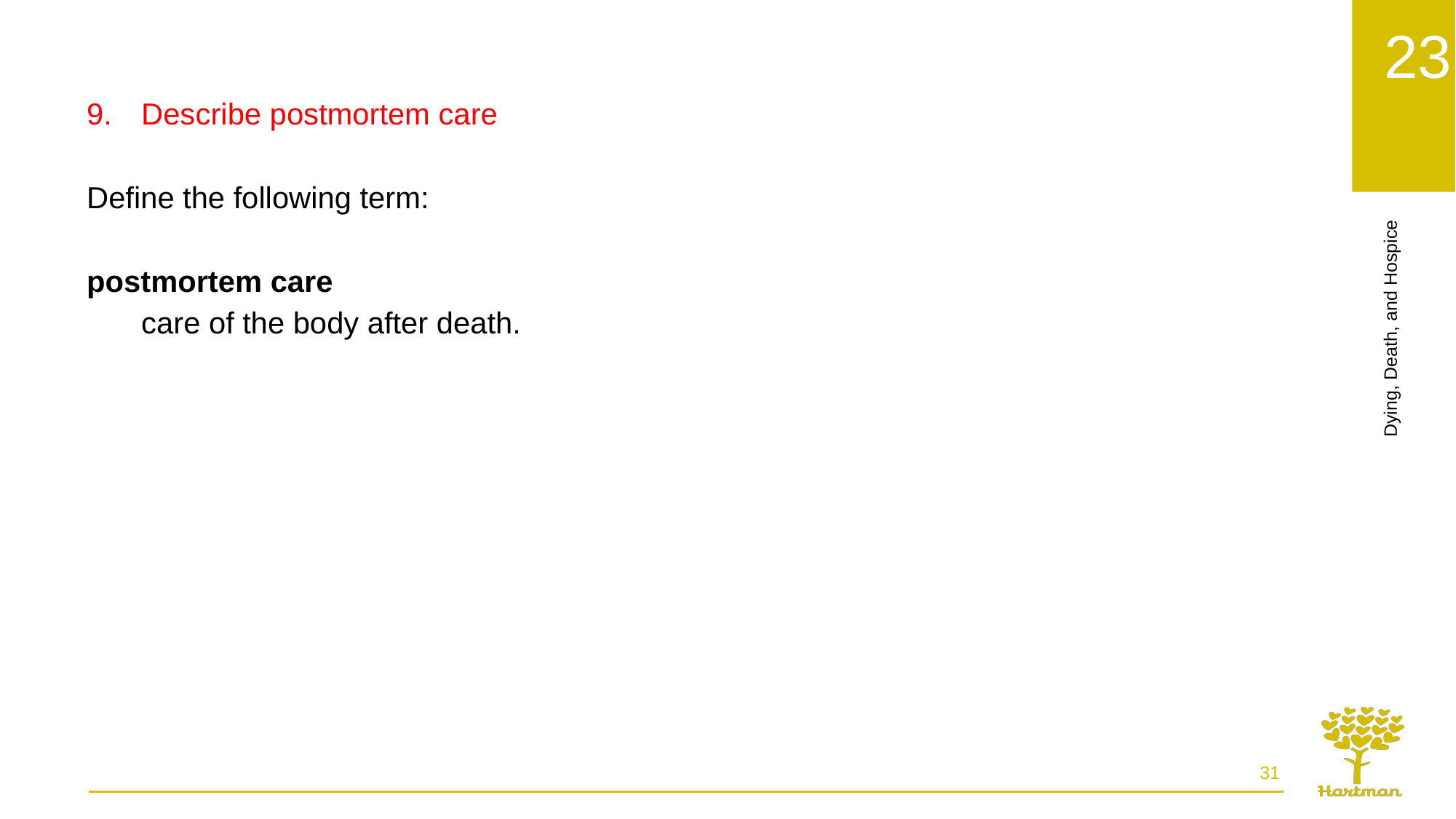

Describe postmortem care

Define the following term:

postmortem care
care of the body after death.

31